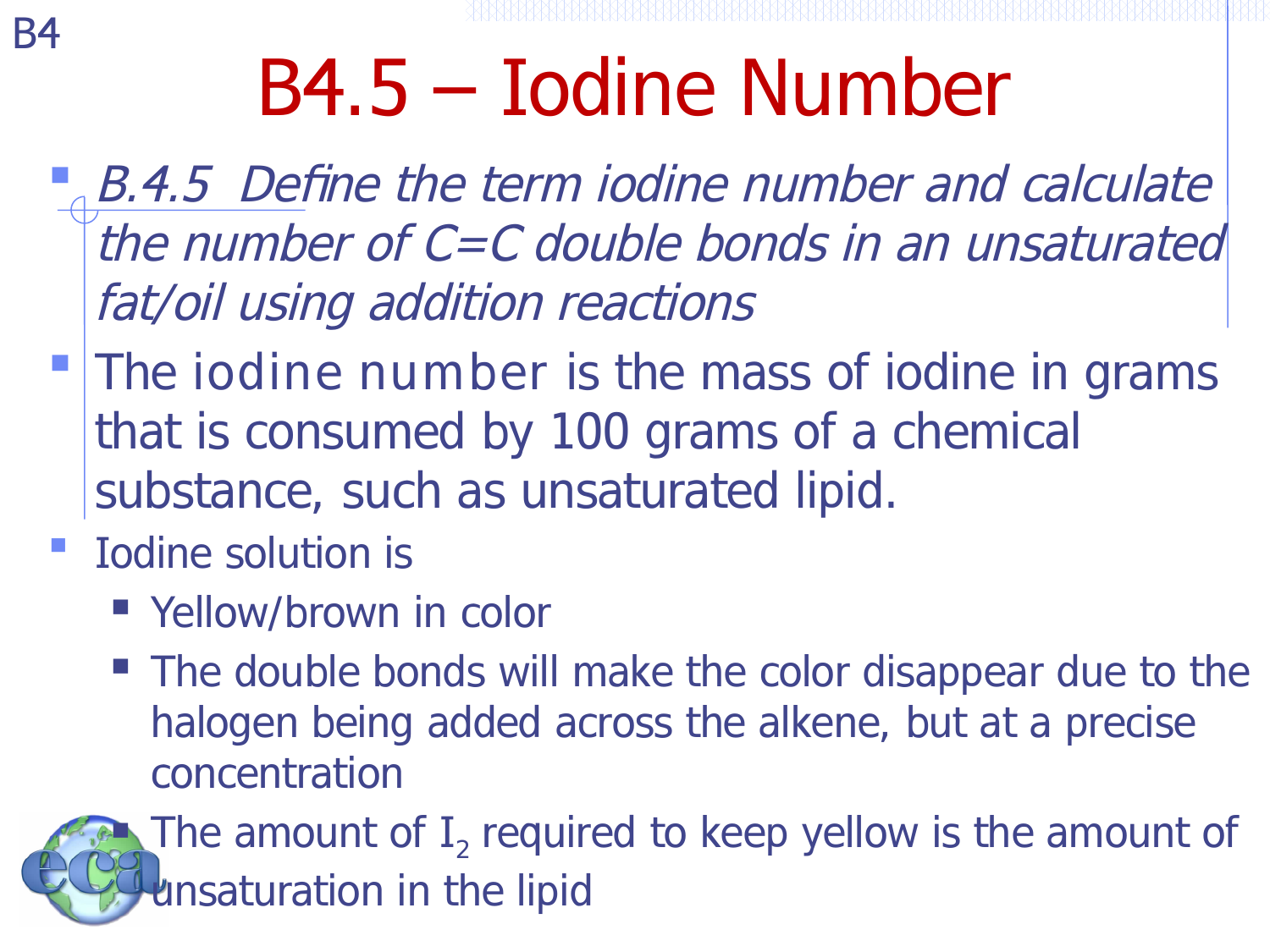

# B4.5 – Iodine Number
B.4.5  Define the term iodine number and calculate the number of C=C double bonds in an unsaturated fat/oil using addition reactions
The iodine number is the mass of iodine in grams that is consumed by 100 grams of a chemical substance, such as unsaturated lipid.
Iodine solution is
Yellow/brown in color
The double bonds will make the color disappear due to the halogen being added across the alkene, but at a precise concentration
The amount of I2 required to keep yellow is the amount of unsaturation in the lipid